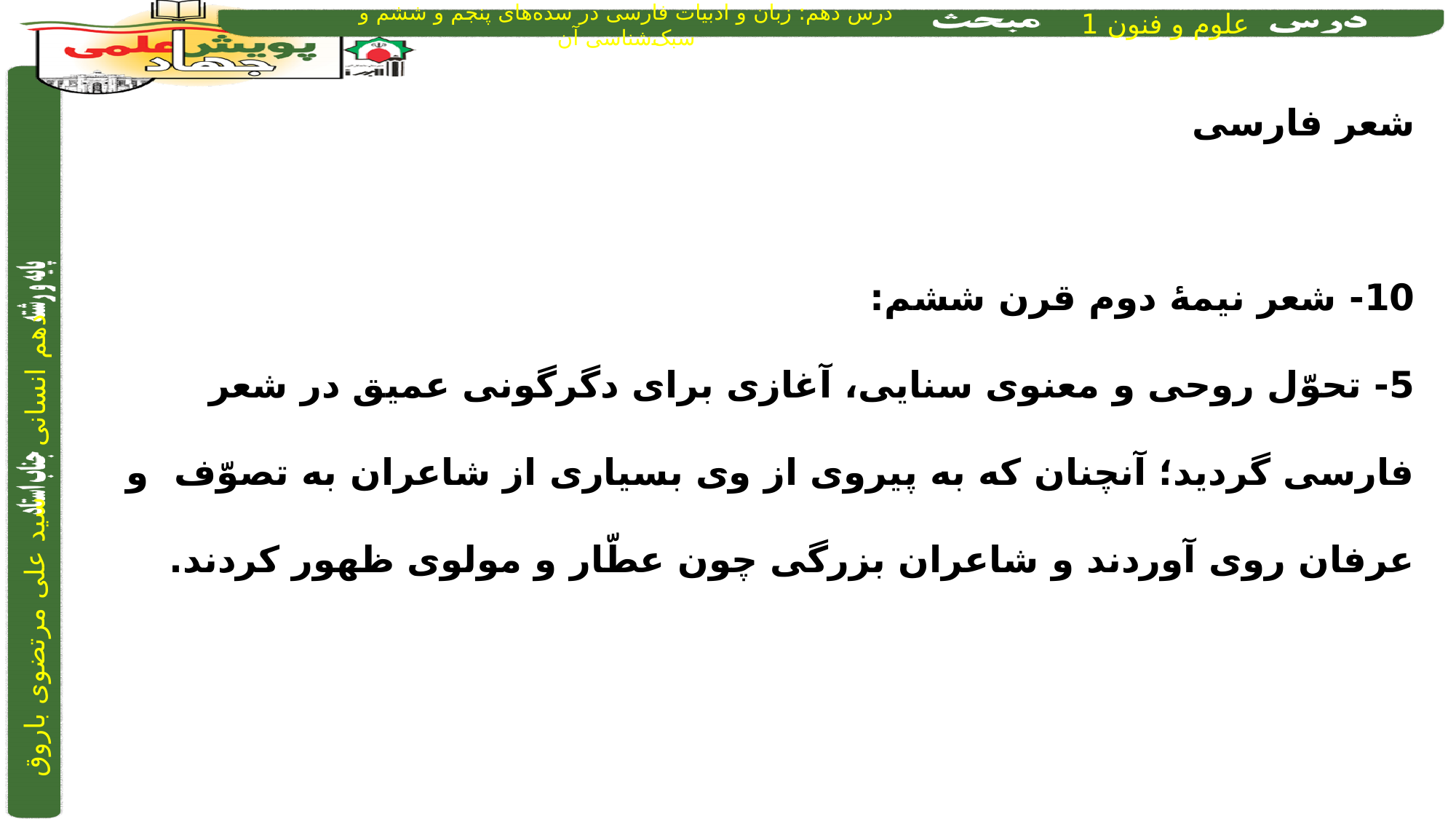

شعر فارسی

10- شعر نیمۀ دوم قرن ششم:
5- تحوّل روحی و معنوی سنایی، آغازی برای دگرگونی عمیق در شعر فارسی گردید؛ آنچنان که به پیروی از وی بسیاری از شاعران به تصوّف  و عرفان روی آوردند و شاعران بزرگی چون عطّار و مولوی ظهور کردند.